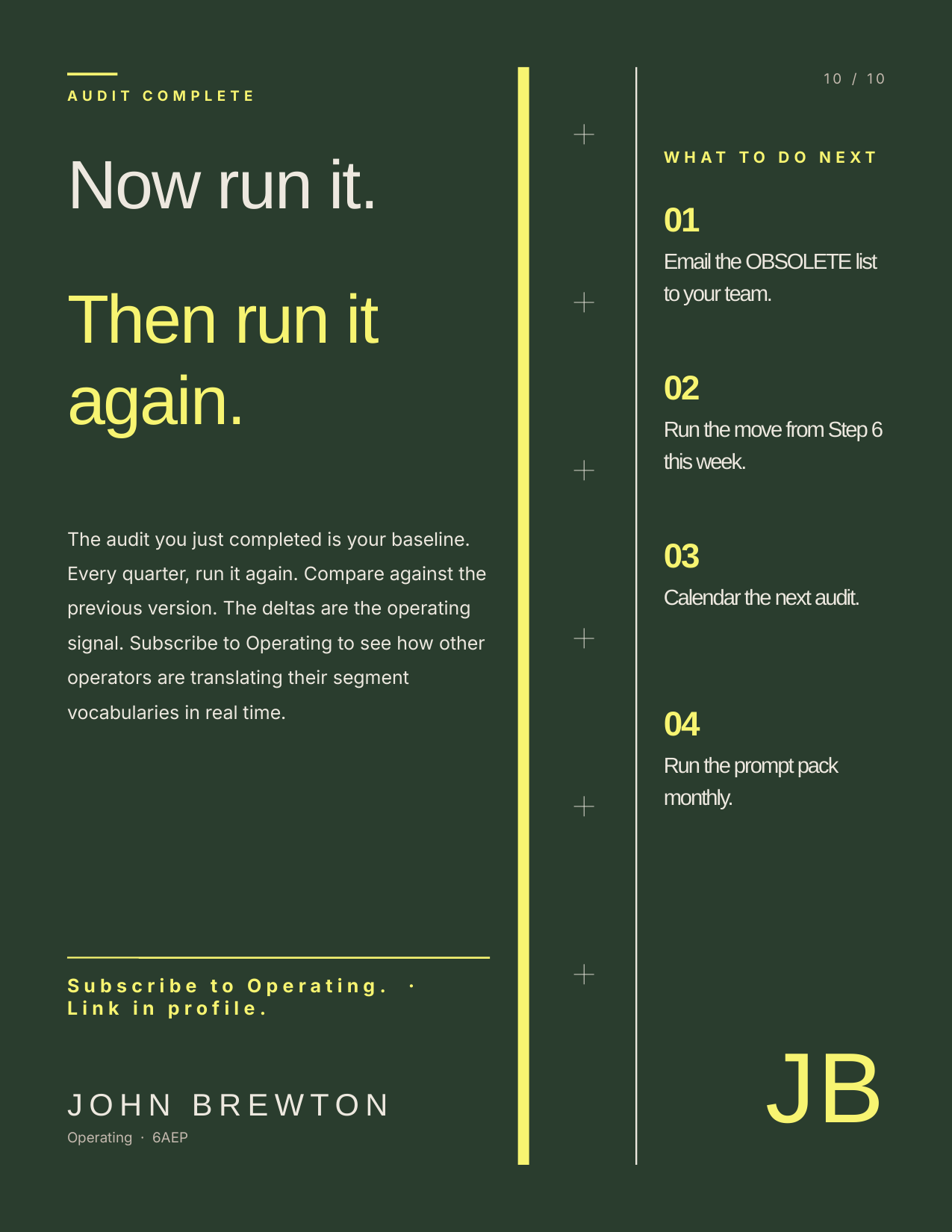

10 / 10

AUDIT COMPLETE

Now run it.
WHAT TO DO NEXT
01
Email the OBSOLETE list to your team.
Then run it again.

02
Run the move from Step 6 this week.

The audit you just completed is your baseline. Every quarter, run it again. Compare against the previous version. The deltas are the operating signal. Subscribe to Operating to see how other operators are translating their segment vocabularies in real time.
03
Calendar the next audit.

04
Run the prompt pack monthly.

Subscribe to Operating.  ·  Link in profile.

JB
JOHN BREWTON
Operating  ·  6AEP